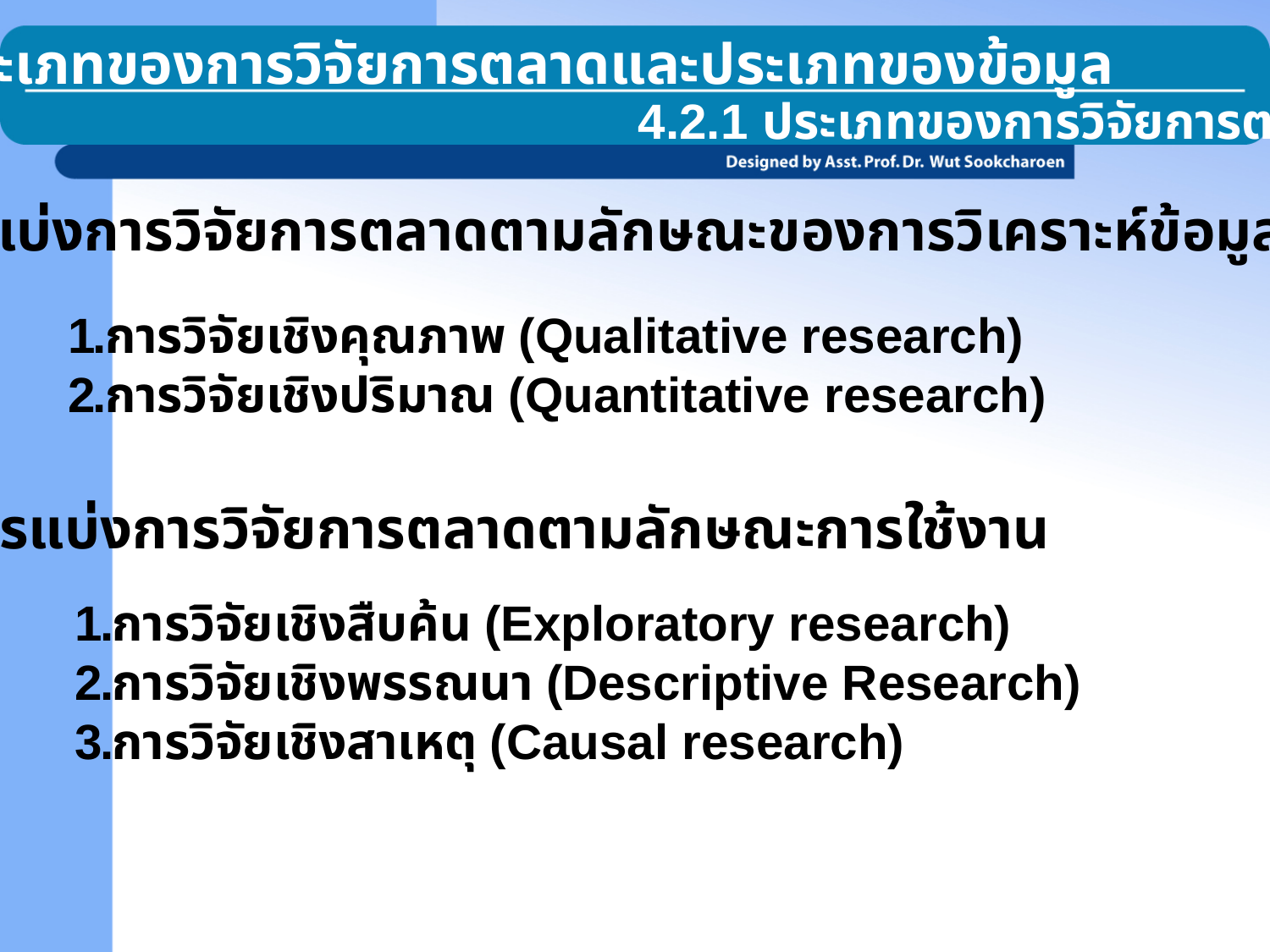

4.2 ประเภทของการวิจัยการตลาดและประเภทของข้อมูล

4.2.1 ประเภทของการวิจัยการตลาด
การแบ่งการวิจัยการตลาดตามลักษณะของการวิเคราะห์ข้อมูล
การวิจัยเชิงคุณภาพ (Qualitative research)
การวิจัยเชิงปริมาณ (Quantitative research)
การแบ่งการวิจัยการตลาดตามลักษณะการใช้งาน
การวิจัยเชิงสืบค้น (Exploratory research)
การวิจัยเชิงพรรณนา (Descriptive Research)
การวิจัยเชิงสาเหตุ (Causal research)